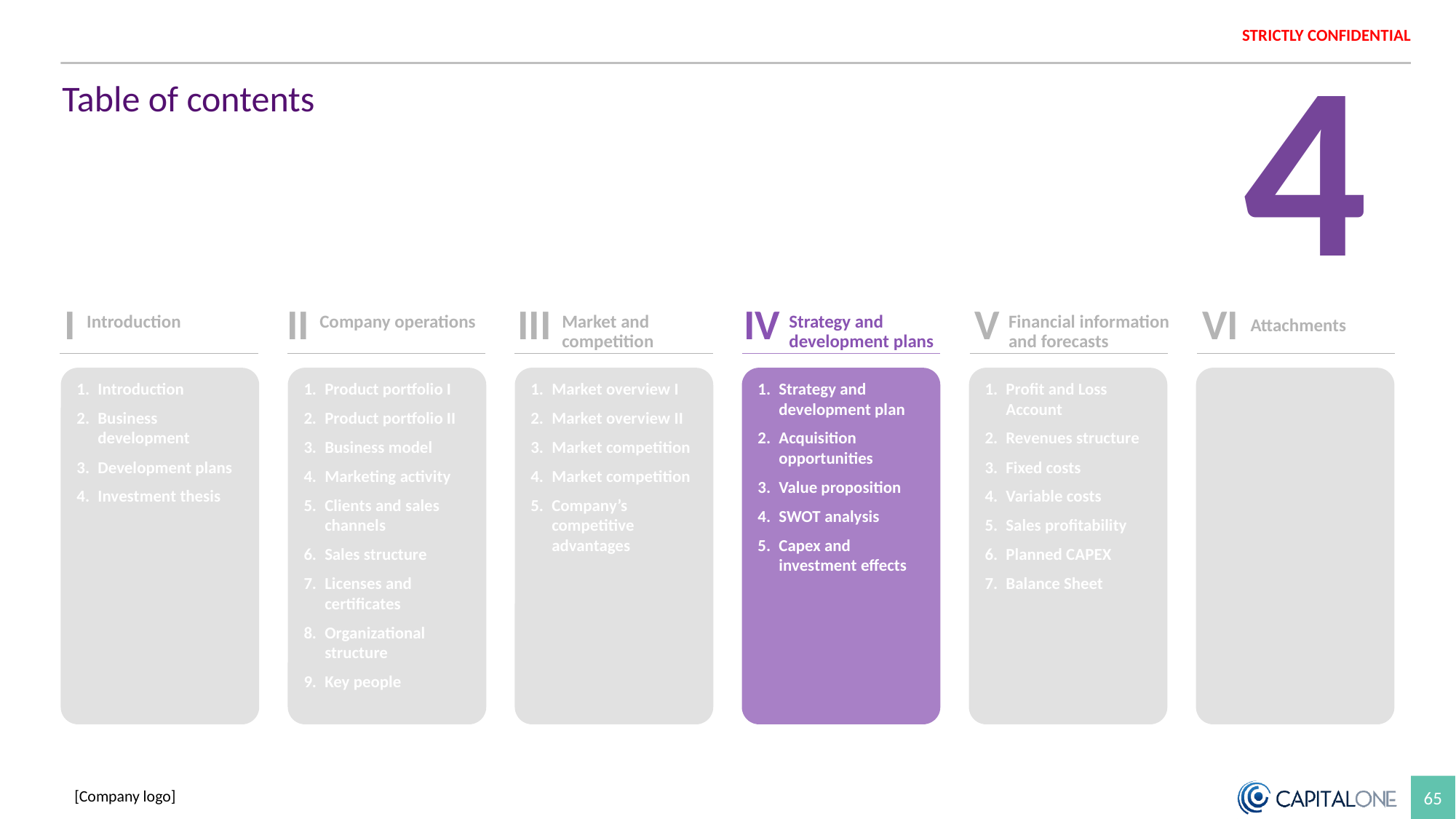

Colour palette

Table of contents
4
I
III
IV
V
VI
II
Introduction
Company operations
Market and competition

Strategy and development plans
Financial information and forecasts
Attachments
Introduction
Business development
Development plans
Investment thesis
Product portfolio I
Product portfolio II
Business model
Marketing activity
Clients and sales channels
Sales structure
Licenses and certificates
Organizational structure
Key people

Market overview I
Market overview II
Market competition
Market competition
Company’s  competitive advantages

Strategy and development plan
Acquisition opportunities
Value proposition
SWOT analysis
Capex and investment effects

Profit and Loss Account
Revenues structure
Fixed costs
Variable costs
Sales profitability
Planned CAPEX
Balance Sheet